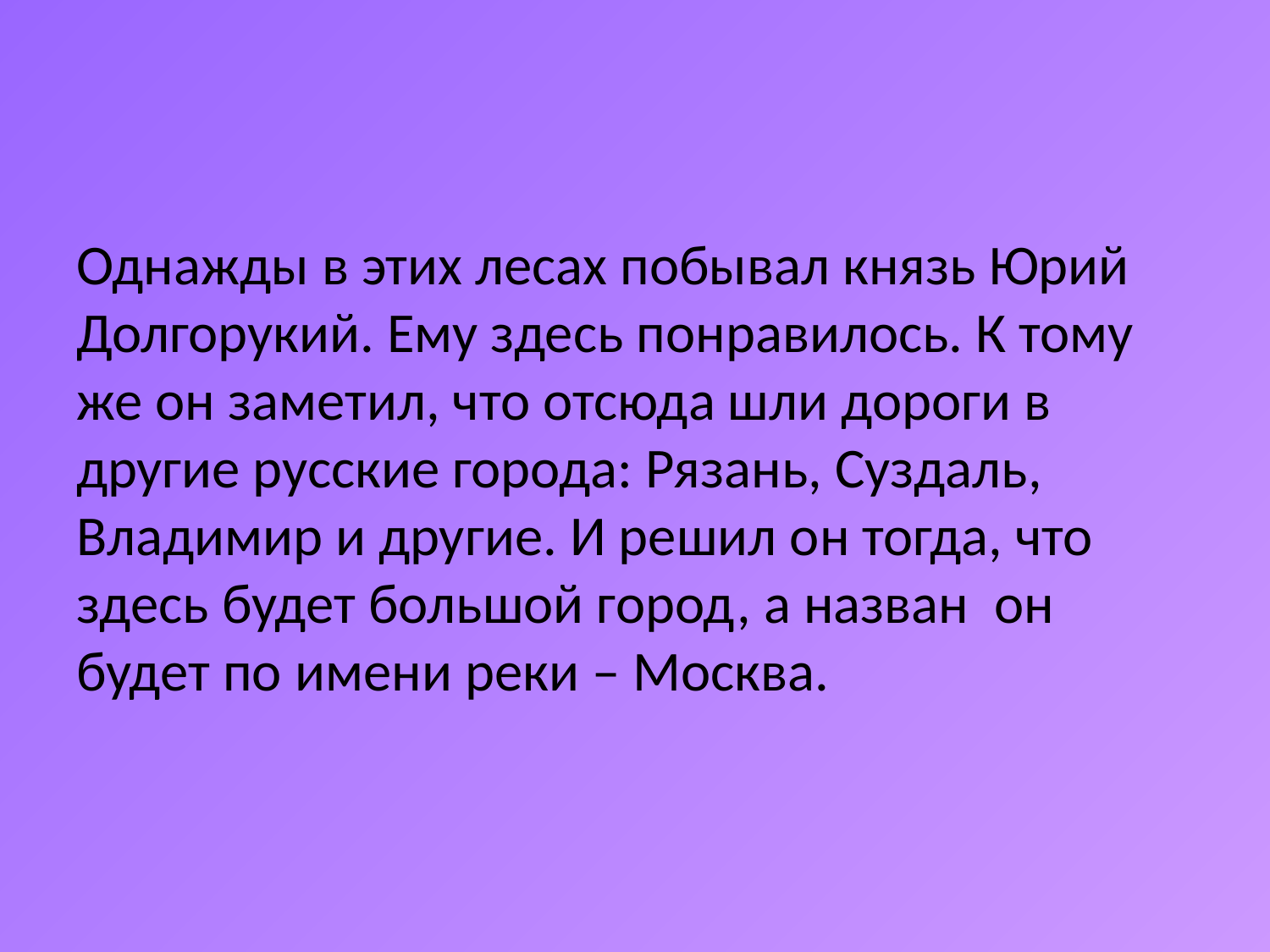

#
Однажды в этих лесах побывал князь Юрий Долгорукий. Ему здесь понравилось. К тому же он заметил, что отсюда шли дороги в другие русские города: Рязань, Суздаль, Владимир и другие. И решил он тогда, что здесь будет большой город, а назван  он будет по имени реки – Москва.